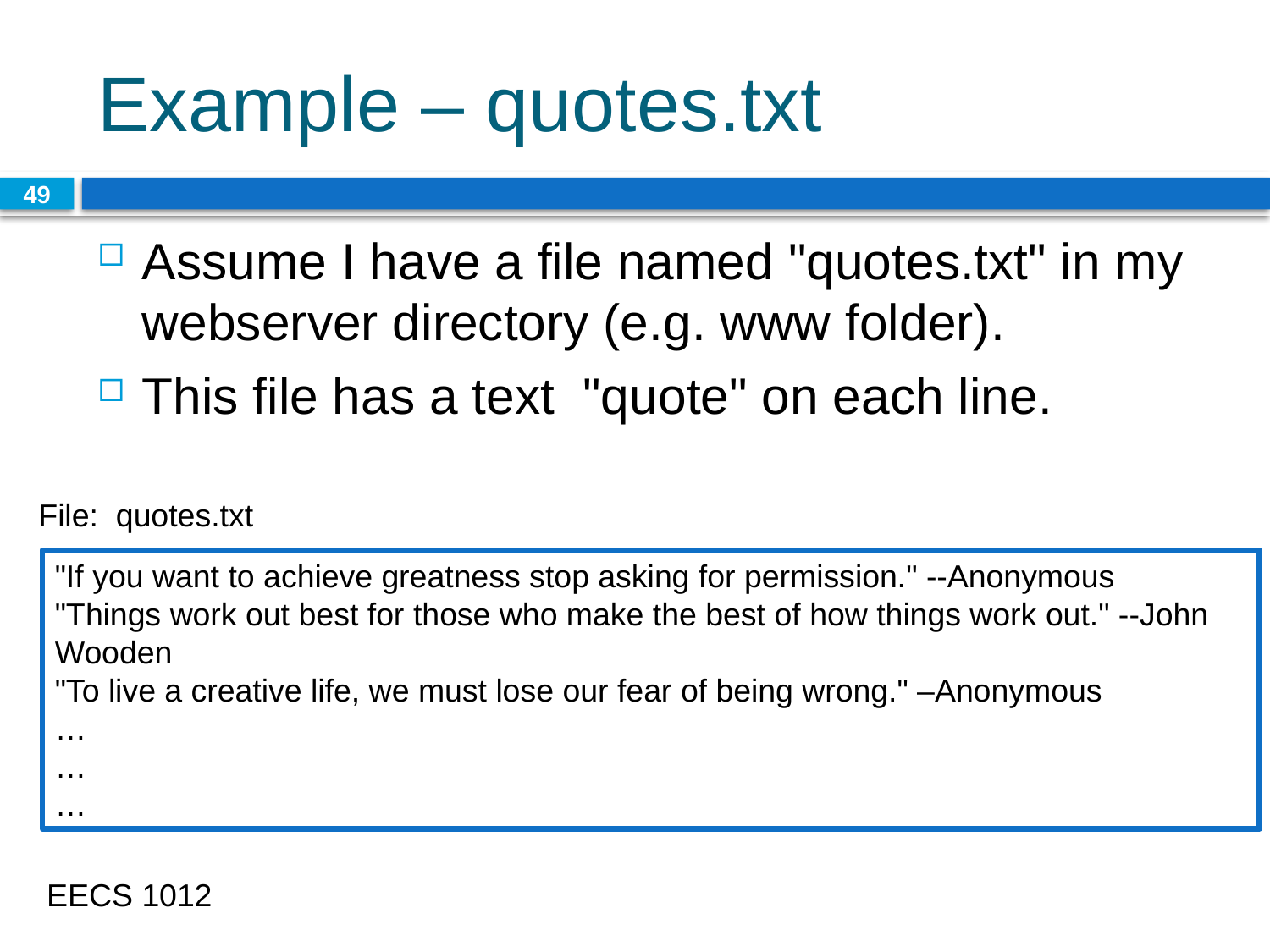

# Example – quotes.txt
49
Assume I have a file named "quotes.txt" in my webserver directory (e.g. www folder).
This file has a text  "quote" on each line.
File:  quotes.txt
"If you want to achieve greatness stop asking for permission." --Anonymous
"Things work out best for those who make the best of how things work out." --John Wooden
"To live a creative life, we must lose our fear of being wrong." –Anonymous
…
…
…
EECS 1012